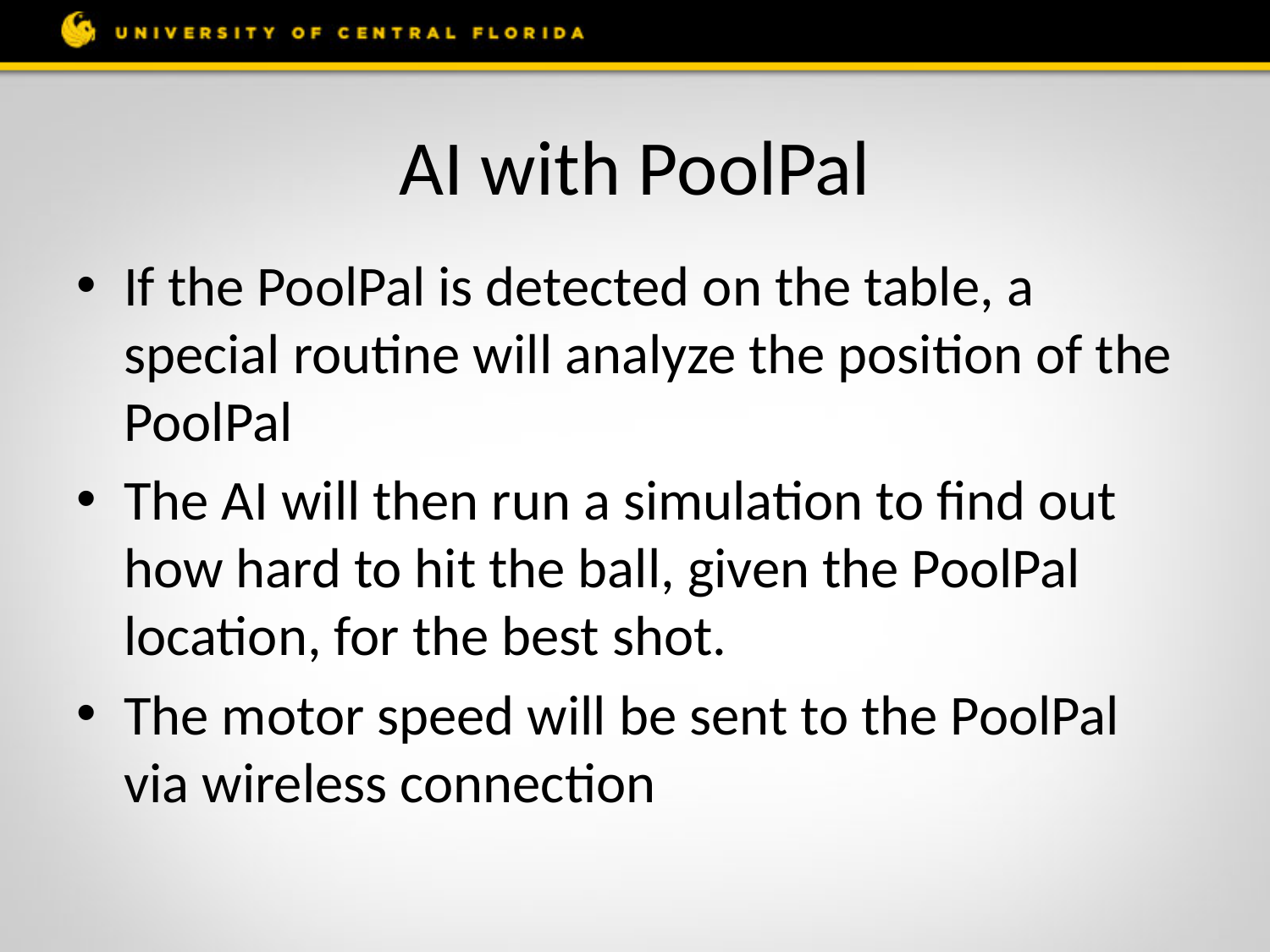

# AI with PoolPal
If the PoolPal is detected on the table, a special routine will analyze the position of the PoolPal
The AI will then run a simulation to find out how hard to hit the ball, given the PoolPal location, for the best shot.
The motor speed will be sent to the PoolPal via wireless connection